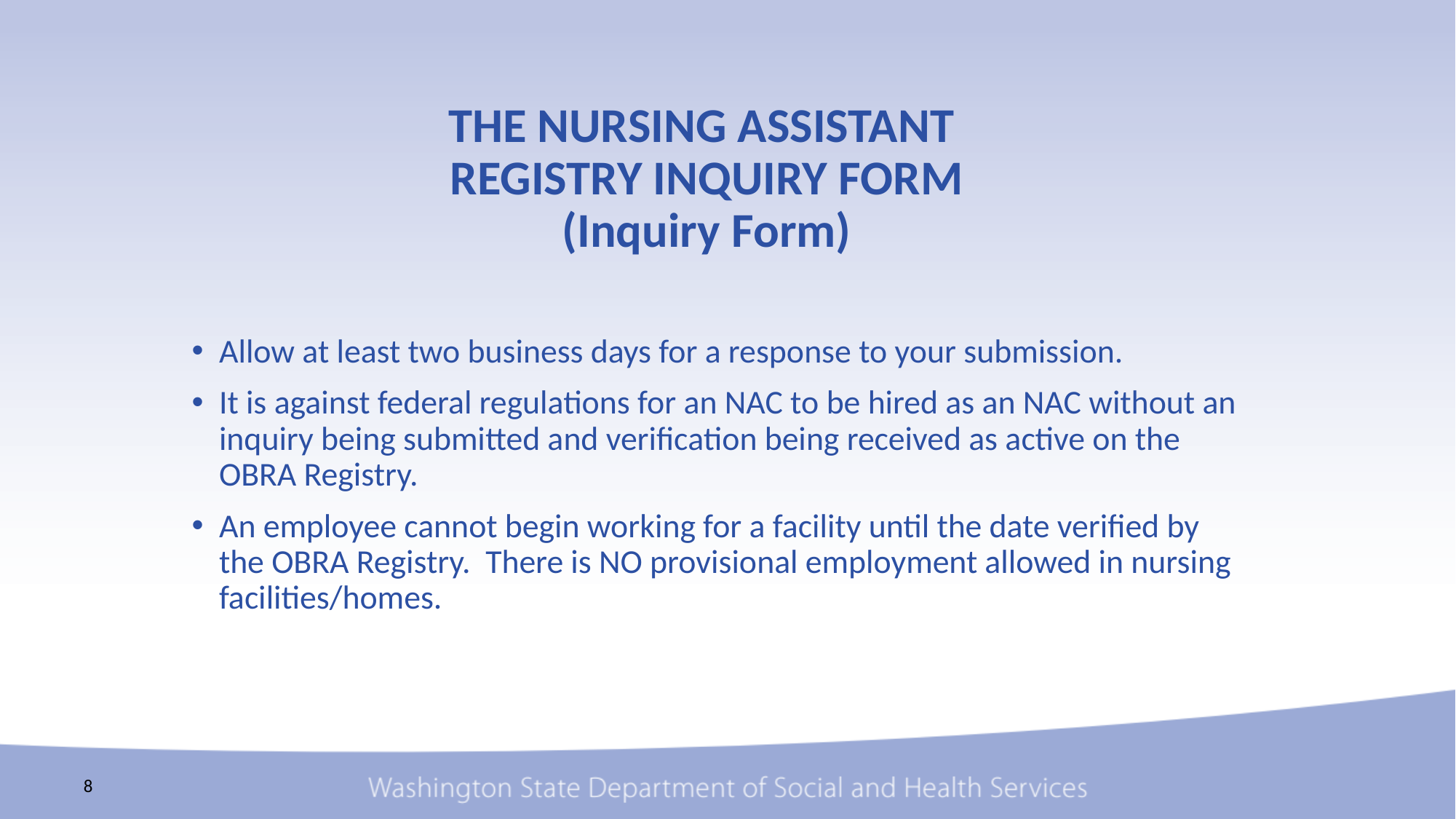

# THE NURSING ASSISTANT REGISTRY INQUIRY FORM (Inquiry Form)
Allow at least two business days for a response to your submission.
It is against federal regulations for an NAC to be hired as an NAC without an inquiry being submitted and verification being received as active on the OBRA Registry.
An employee cannot begin working for a facility until the date verified by the OBRA Registry.  There is NO provisional employment allowed in nursing facilities/homes.
8